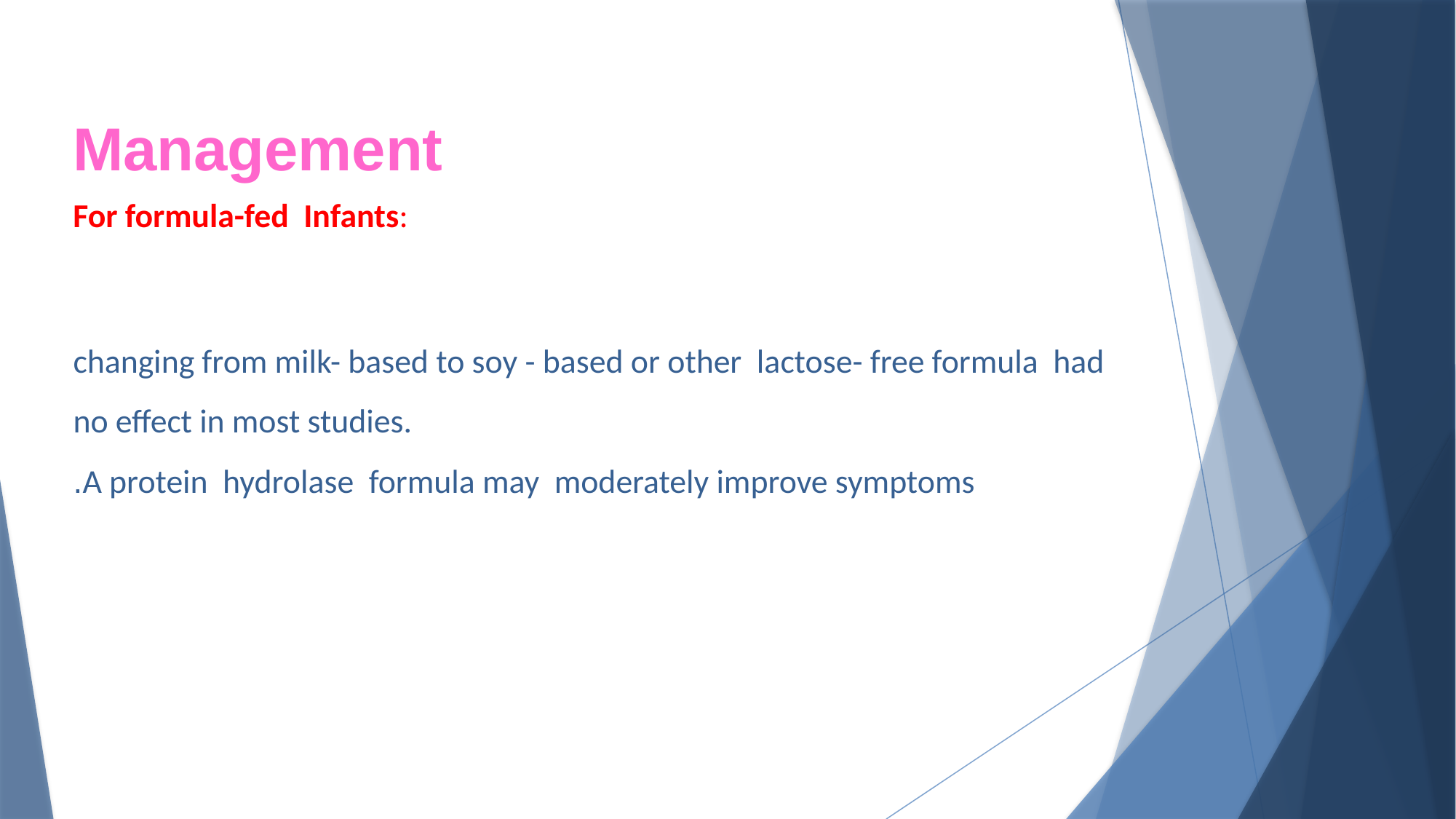

Management
For formula-fed  Infants:
# changing from milk- based to soy - based or other  lactose- free formula  had no effect in most studies. A protein  hydrolase  formula may  moderately improve symptoms.